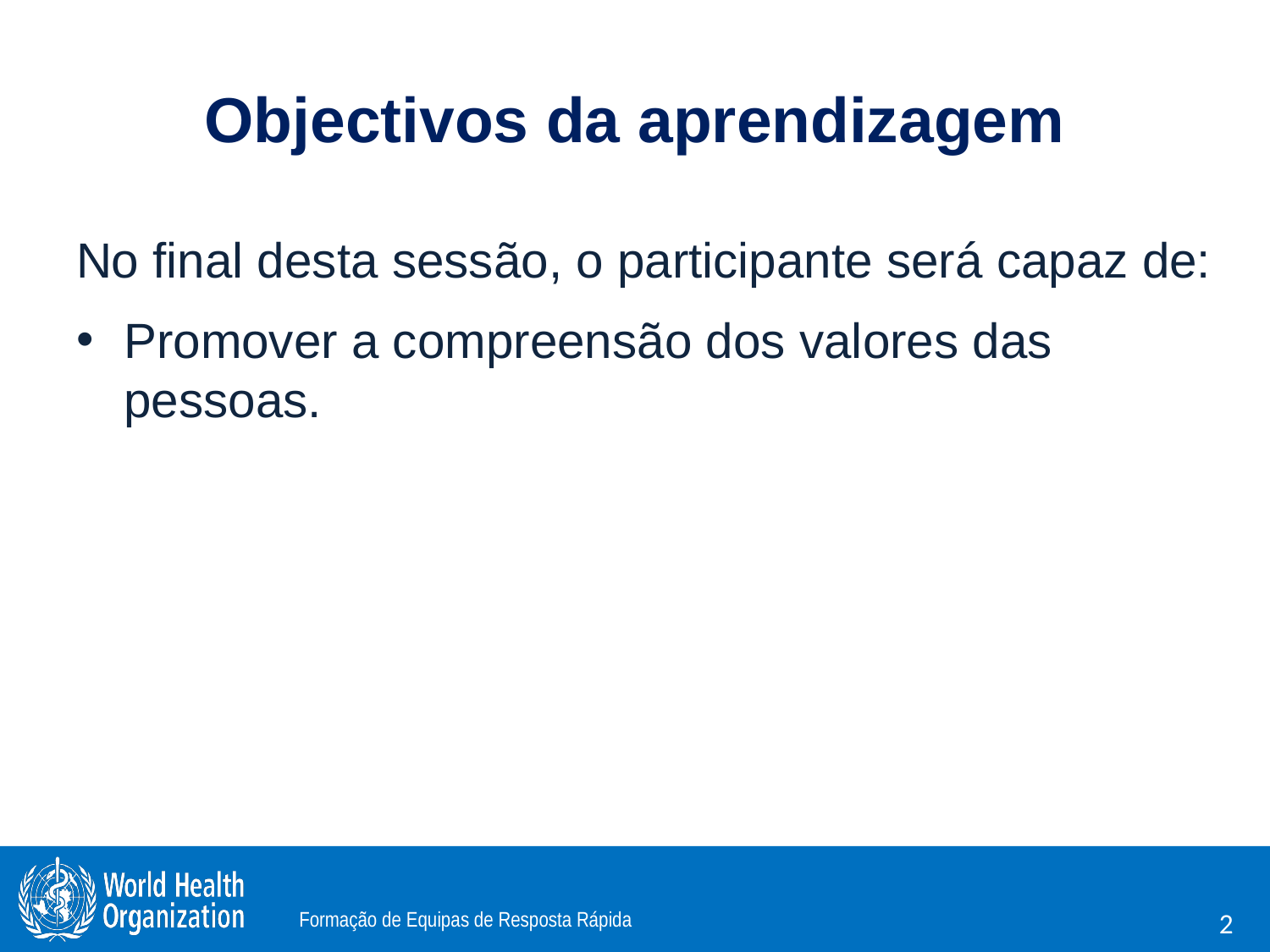

# Objectivos da aprendizagem
No final desta sessão, o participante será capaz de:
Promover a compreensão dos valores das pessoas.